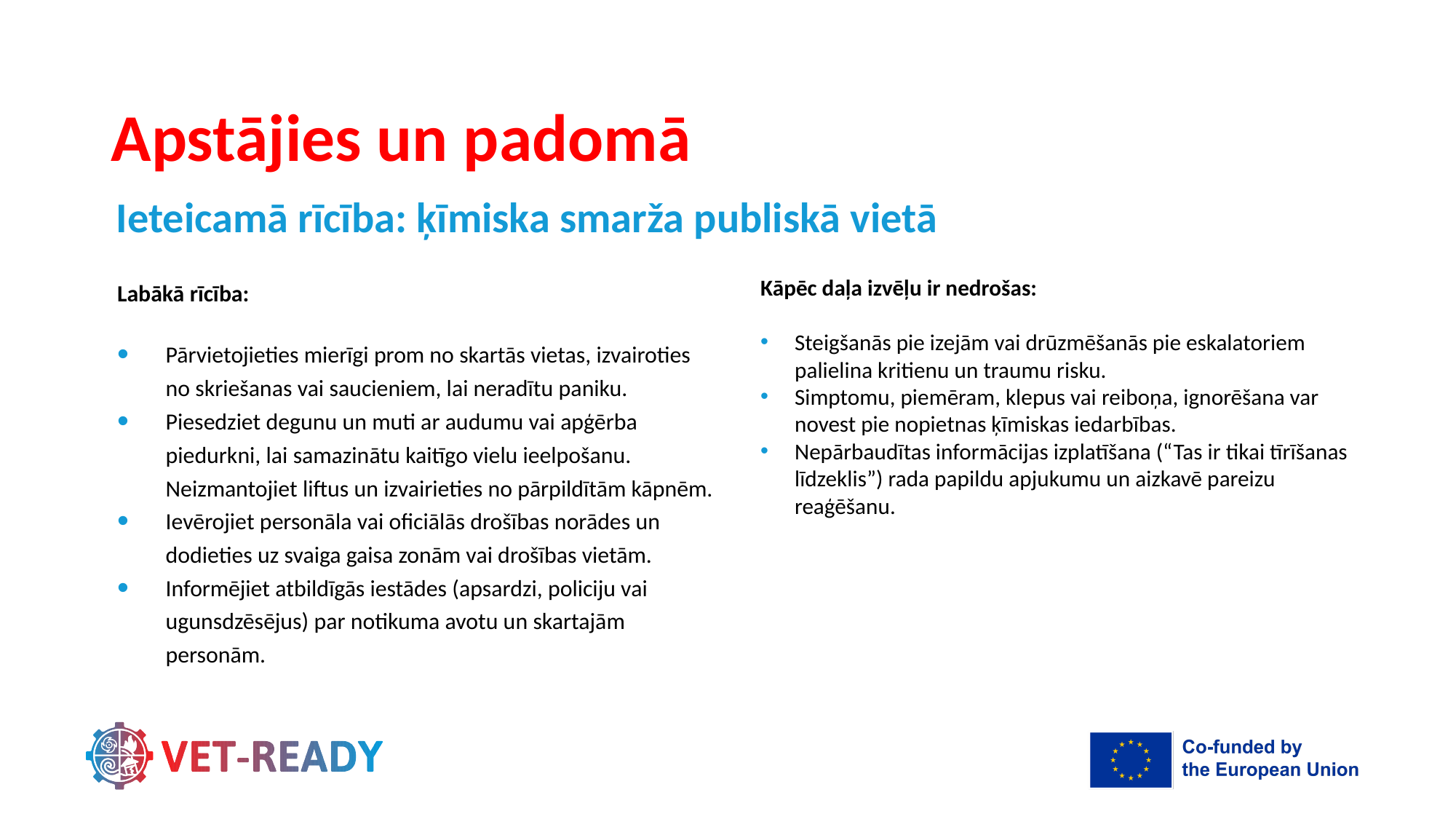

# Apstājies un padomā
Ieteicamā rīcība: ķīmiska smarža publiskā vietā
Labākā rīcība:
Pārvietojieties mierīgi prom no skartās vietas, izvairoties no skriešanas vai saucieniem, lai neradītu paniku.
Piesedziet degunu un muti ar audumu vai apģērba piedurkni, lai samazinātu kaitīgo vielu ieelpošanu.
Neizmantojiet liftus un izvairieties no pārpildītām kāpnēm.
Ievērojiet personāla vai oficiālās drošības norādes un dodieties uz svaiga gaisa zonām vai drošības vietām.
Informējiet atbildīgās iestādes (apsardzi, policiju vai ugunsdzēsējus) par notikuma avotu un skartajām personām.
Kāpēc daļa izvēļu ir nedrošas:

Steigšanās pie izejām vai drūzmēšanās pie eskalatoriem palielina kritienu un traumu risku.
Simptomu, piemēram, klepus vai reiboņa, ignorēšana var novest pie nopietnas ķīmiskas iedarbības.
Nepārbaudītas informācijas izplatīšana (“Tas ir tikai tīrīšanas līdzeklis”) rada papildu apjukumu un aizkavē pareizu reaģēšanu.